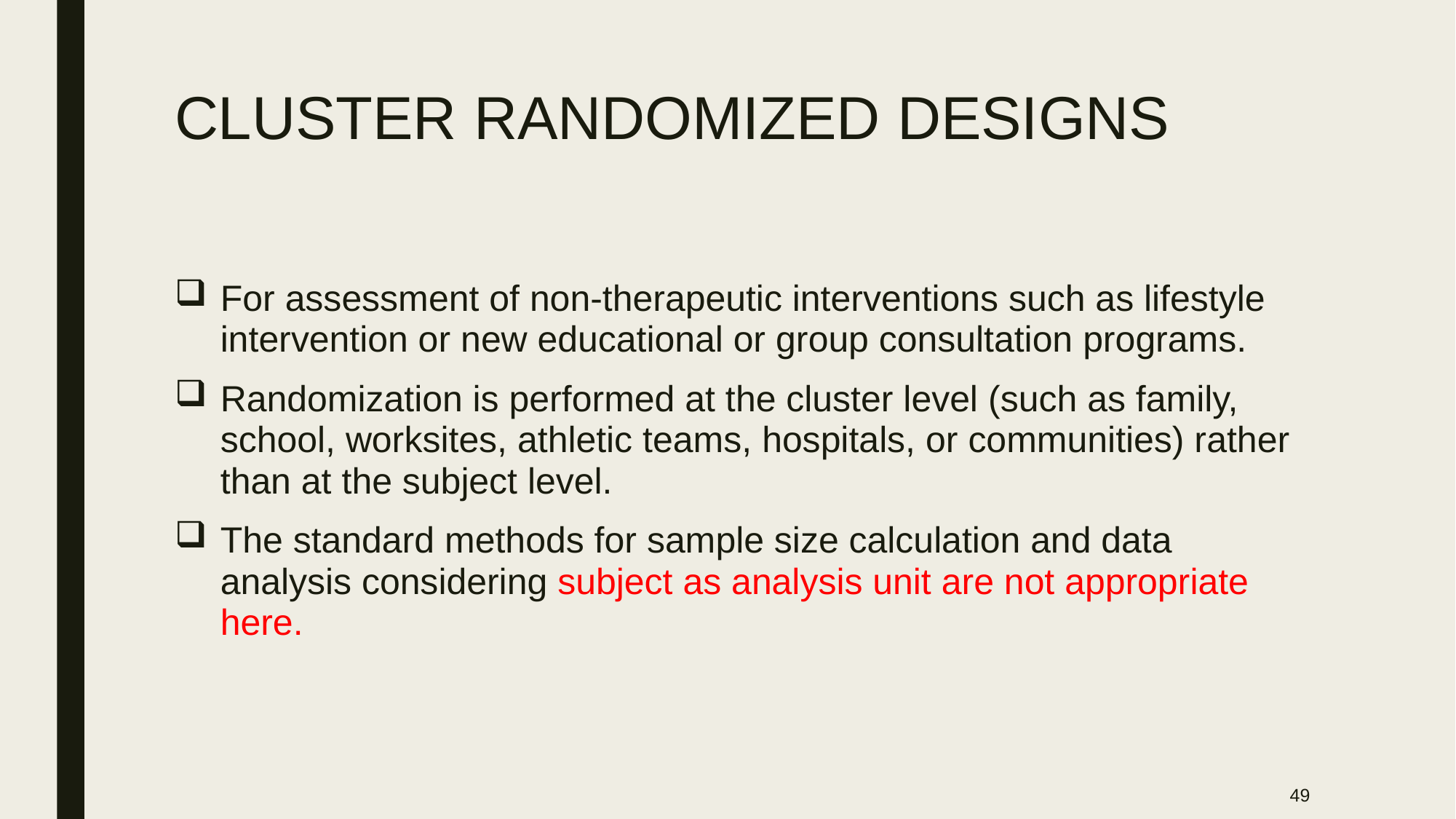

# CLUSTER RANDOMIZED DESIGNS
For assessment of non-therapeutic interventions such as lifestyle intervention or new educational or group consultation programs.
Randomization is performed at the cluster level (such as family, school, worksites, athletic teams, hospitals, or communities) rather than at the subject level.
The standard methods for sample size calculation and data analysis considering subject as analysis unit are not appropriate here.

49